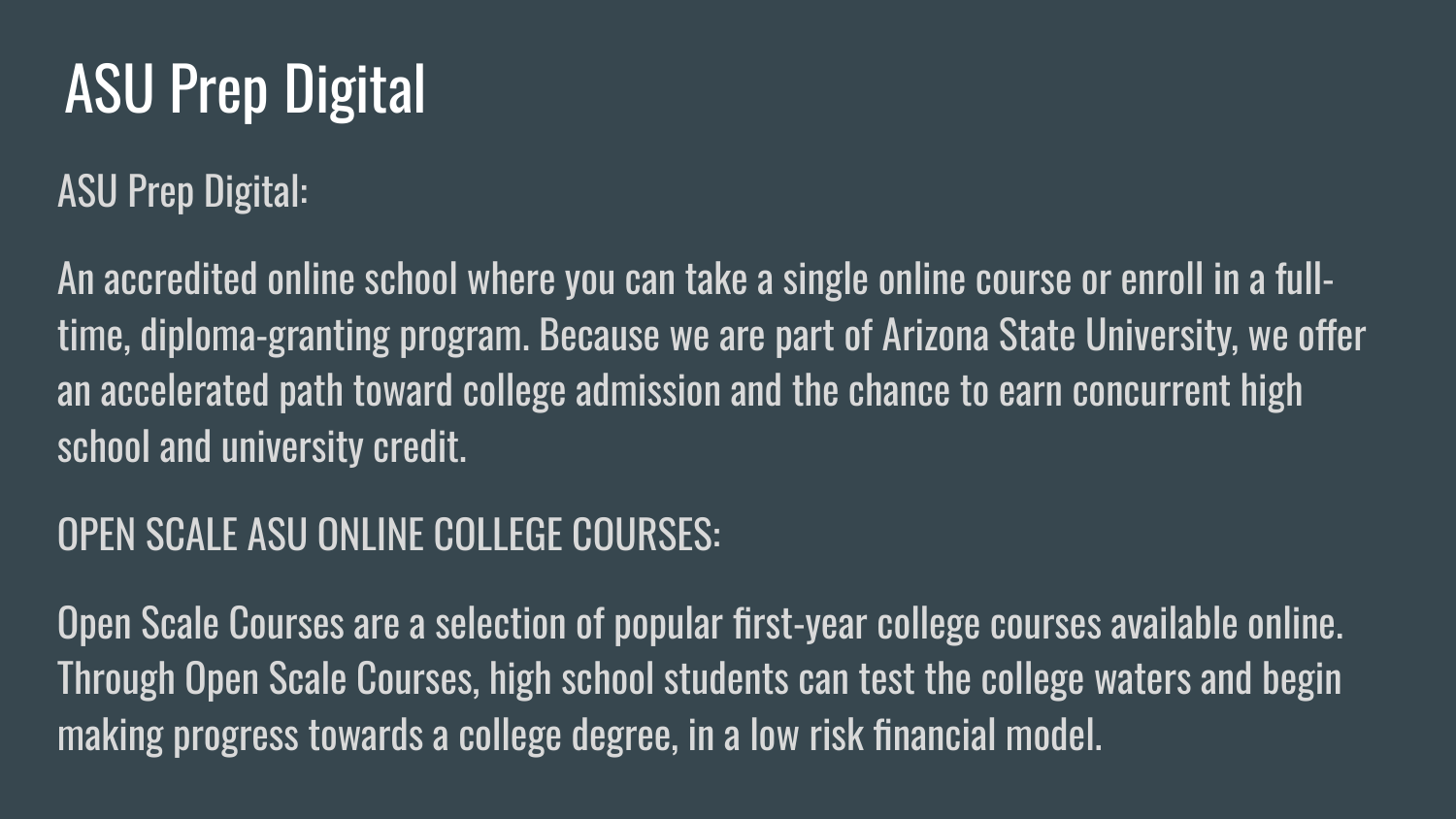

# ASU Prep Digital
ASU Prep Digital:
An accredited online school where you can take a single online course or enroll in a full-time, diploma-granting program. Because we are part of Arizona State University, we offer an accelerated path toward college admission and the chance to earn concurrent high school and university credit.
OPEN SCALE ASU ONLINE COLLEGE COURSES:
Open Scale Courses are a selection of popular first-year college courses available online. Through Open Scale Courses, high school students can test the college waters and begin making progress towards a college degree, in a low risk financial model.